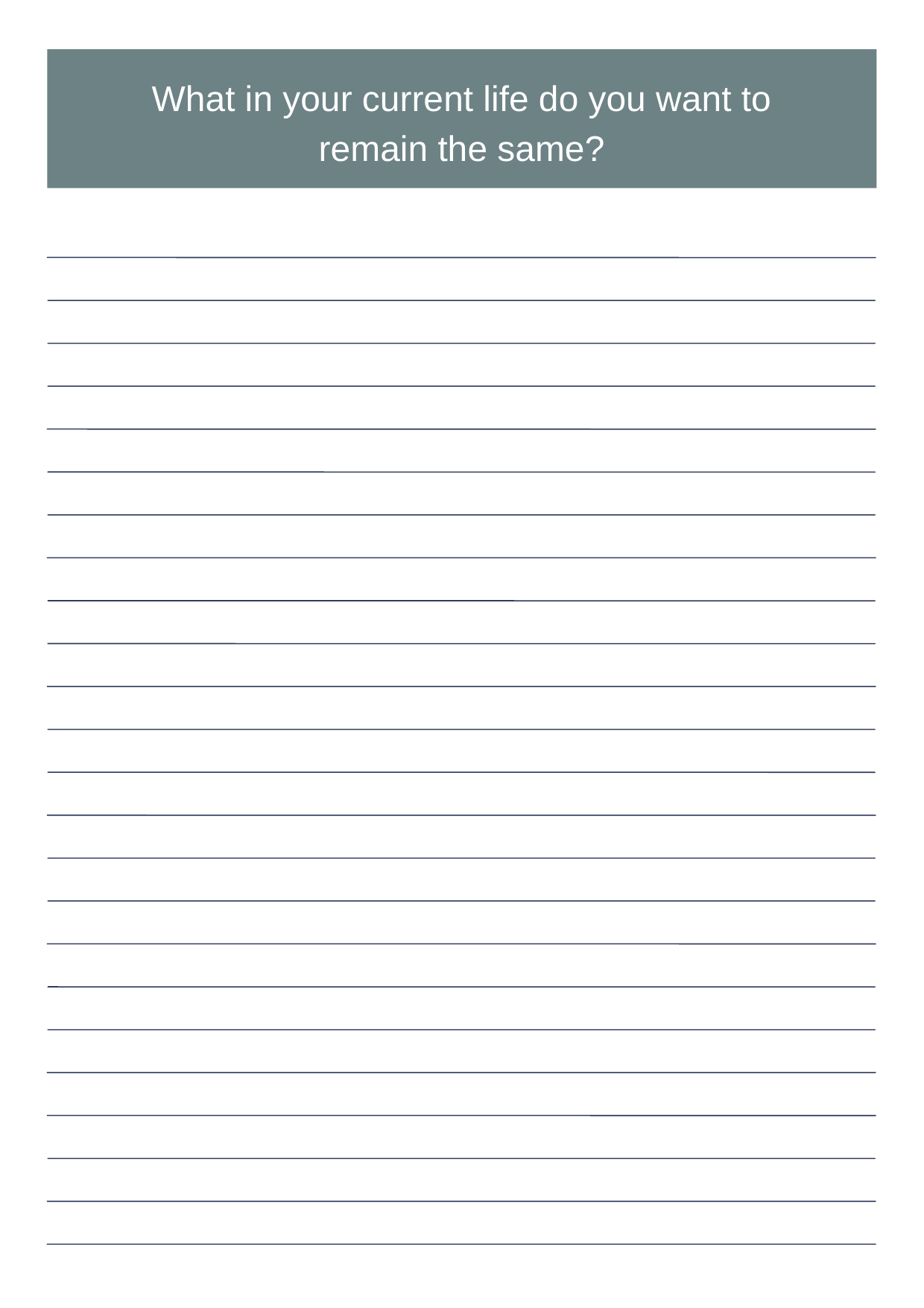

What in your current life do you want to remain the same?